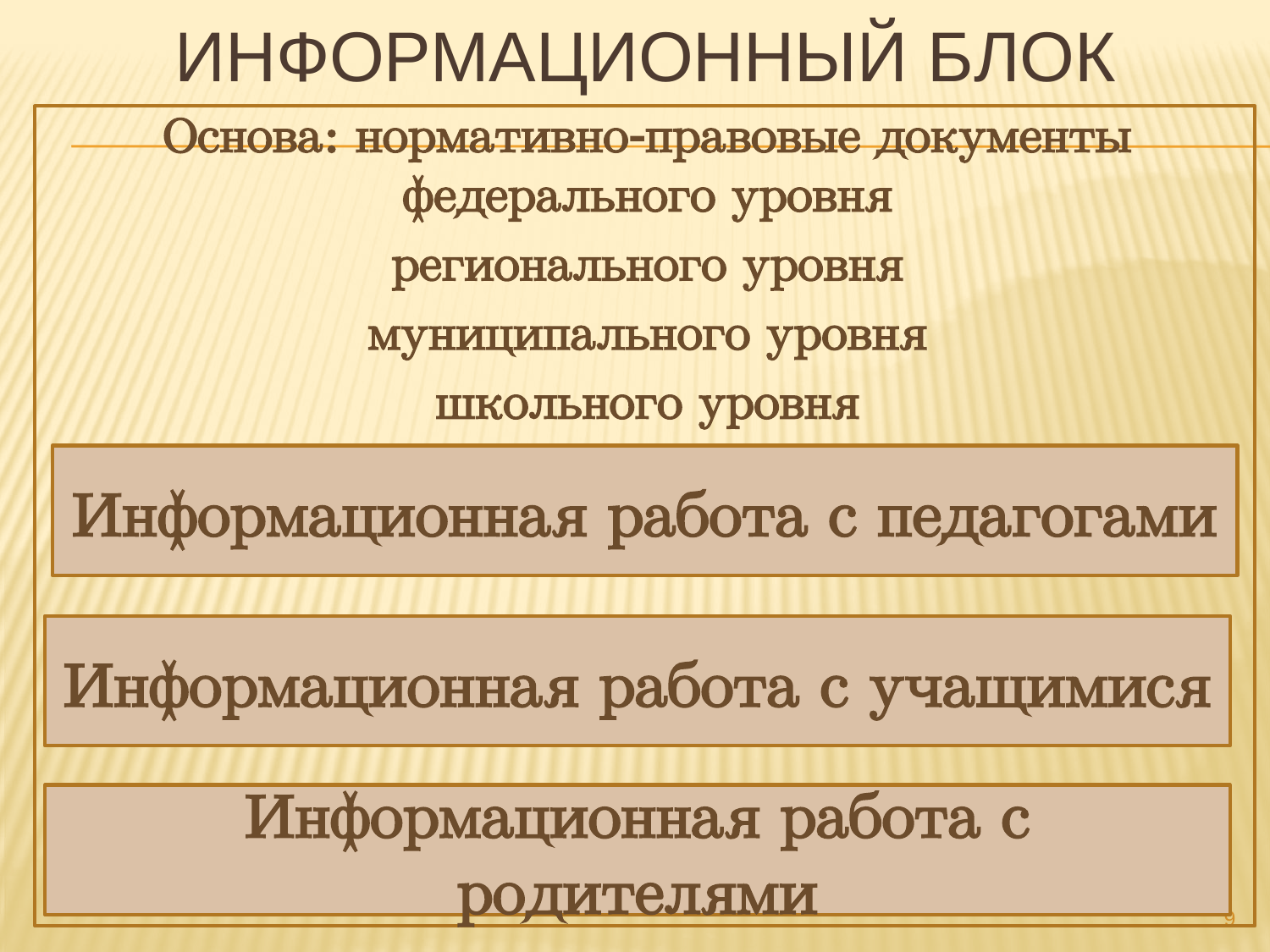

# Информационный блок
Основа: нормативно-правовые документы федерального уровня
регионального уровня
муниципального уровня
школьного уровня

Информационная работа с педагогами
Информационная работа с учащимися
Информационная работа с родителями
9